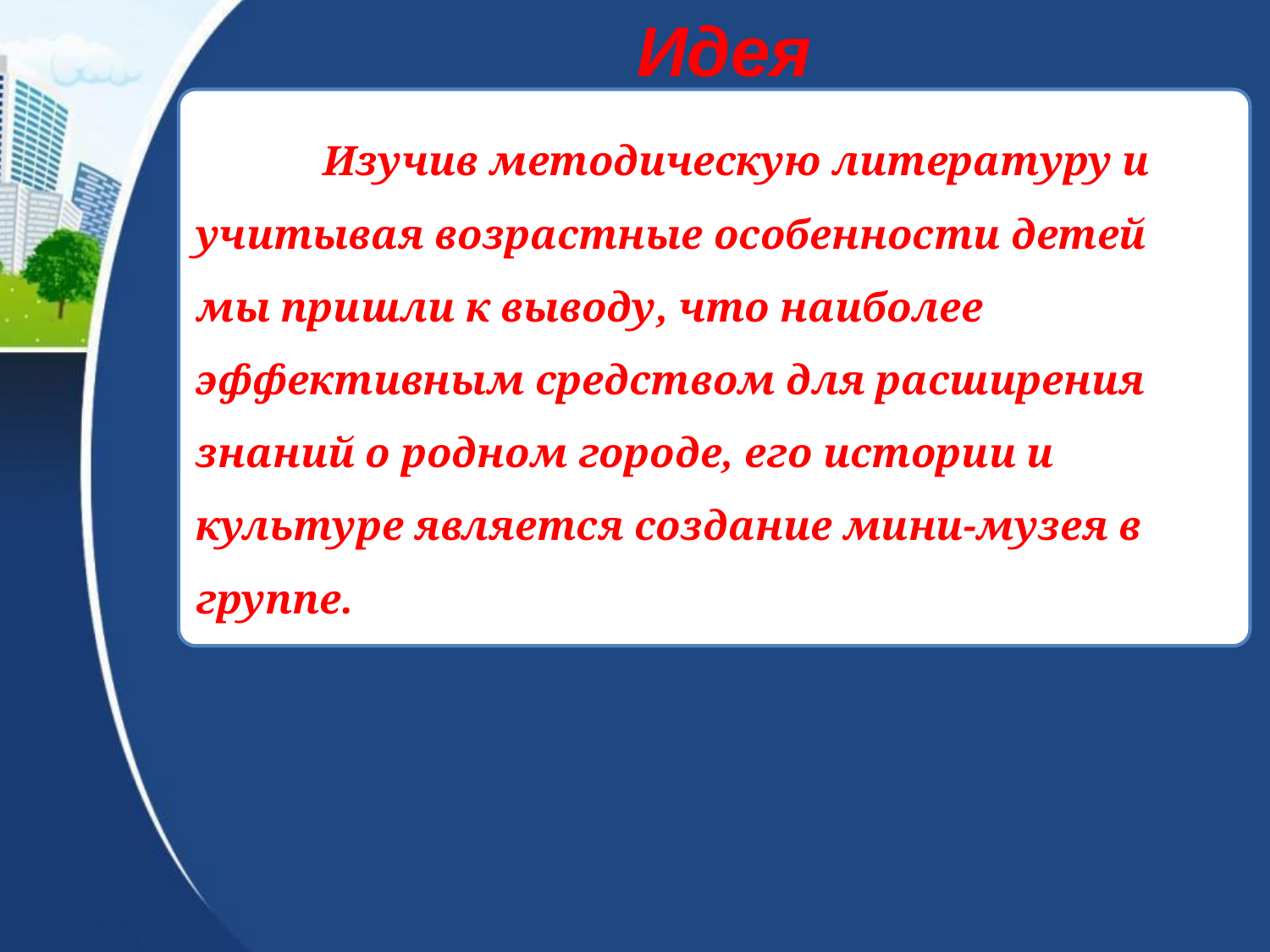

Идея

	Изучив методическую литературу и учитывая возрастные особенности детей мы пришли к выводу, что наиболее эффективным средством для расширения знаний о родном городе, его истории и культуре является создание мини-музея в группе.